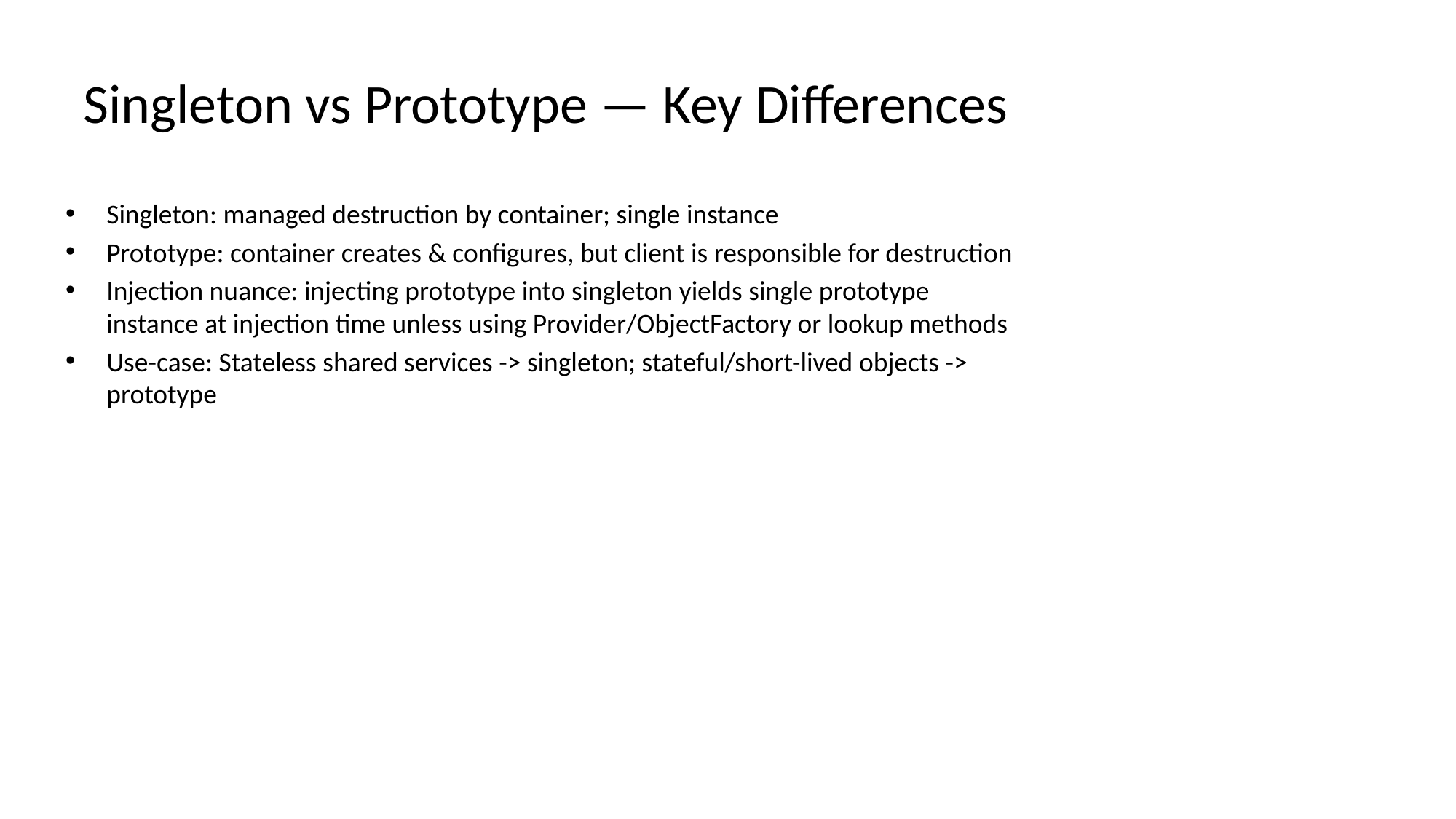

# Singleton vs Prototype — Key Differences
Singleton: managed destruction by container; single instance
Prototype: container creates & configures, but client is responsible for destruction
Injection nuance: injecting prototype into singleton yields single prototype instance at injection time unless using Provider/ObjectFactory or lookup methods
Use-case: Stateless shared services -> singleton; stateful/short-lived objects -> prototype